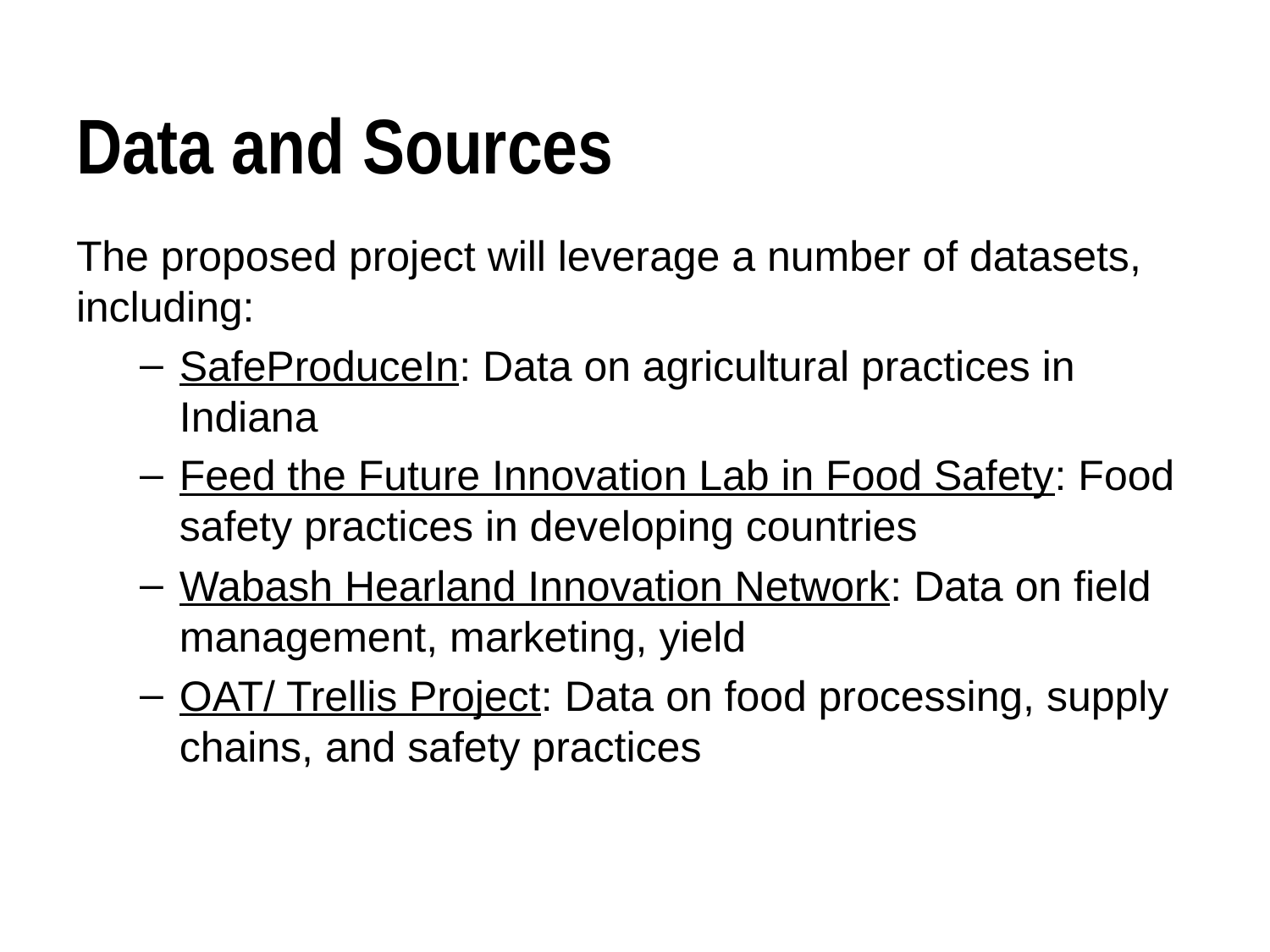

# Data and Sources
The proposed project will leverage a number of datasets, including:
SafeProduceIn: Data on agricultural practices in Indiana
Feed the Future Innovation Lab in Food Safety: Food safety practices in developing countries
Wabash Hearland Innovation Network: Data on field management, marketing, yield
OAT/ Trellis Project: Data on food processing, supply chains, and safety practices